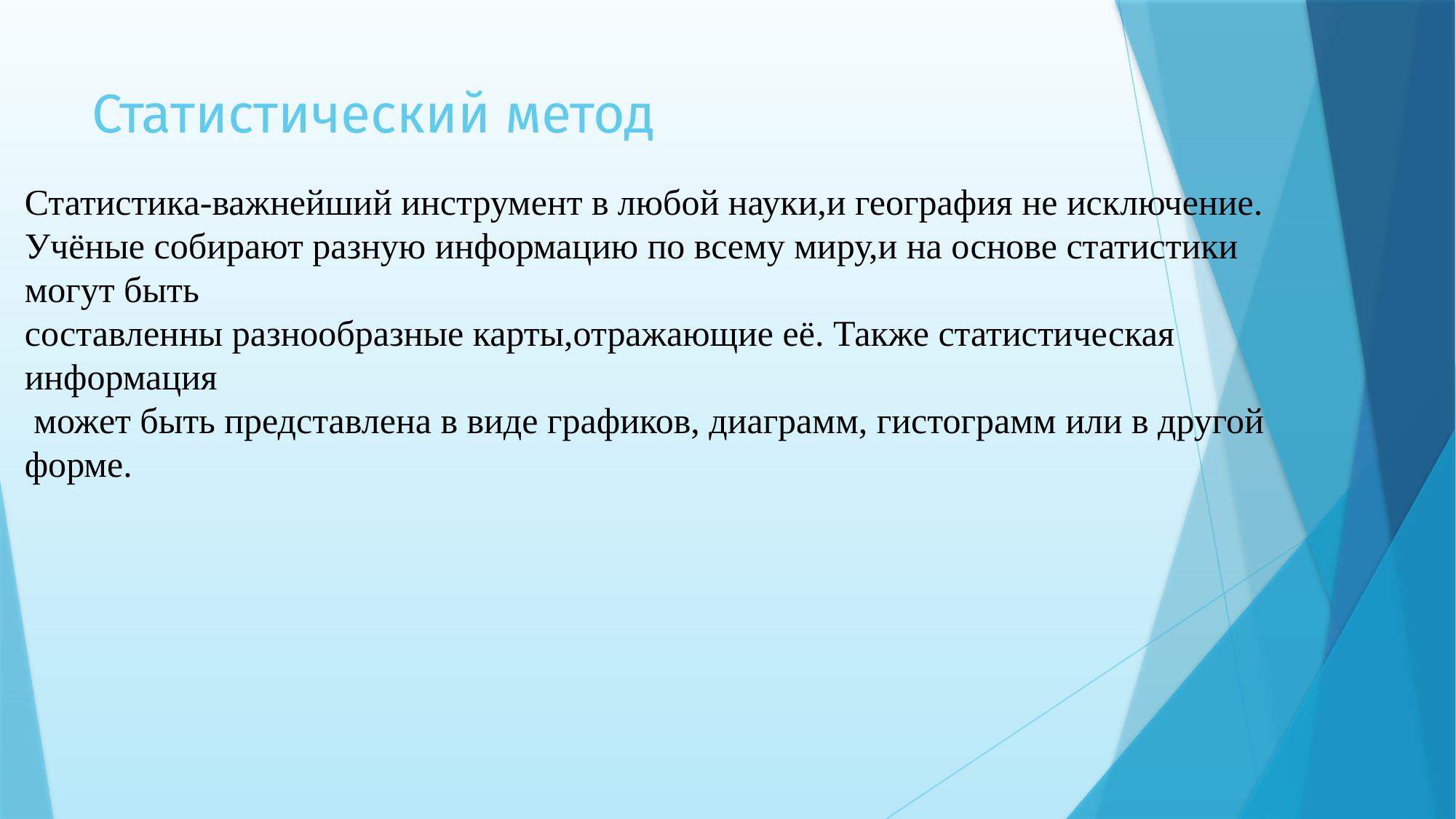

# Статистический метод
Статистика-важнейший инструмент в любой науки,и география не исключение.
Учёные собирают разную информацию по всему миру,и на основе статистики могут быть
составленны разнообразные карты,отражающие её. Также статистическая информация
 может быть представлена в виде графиков, диаграмм, гистограмм или в другой форме.